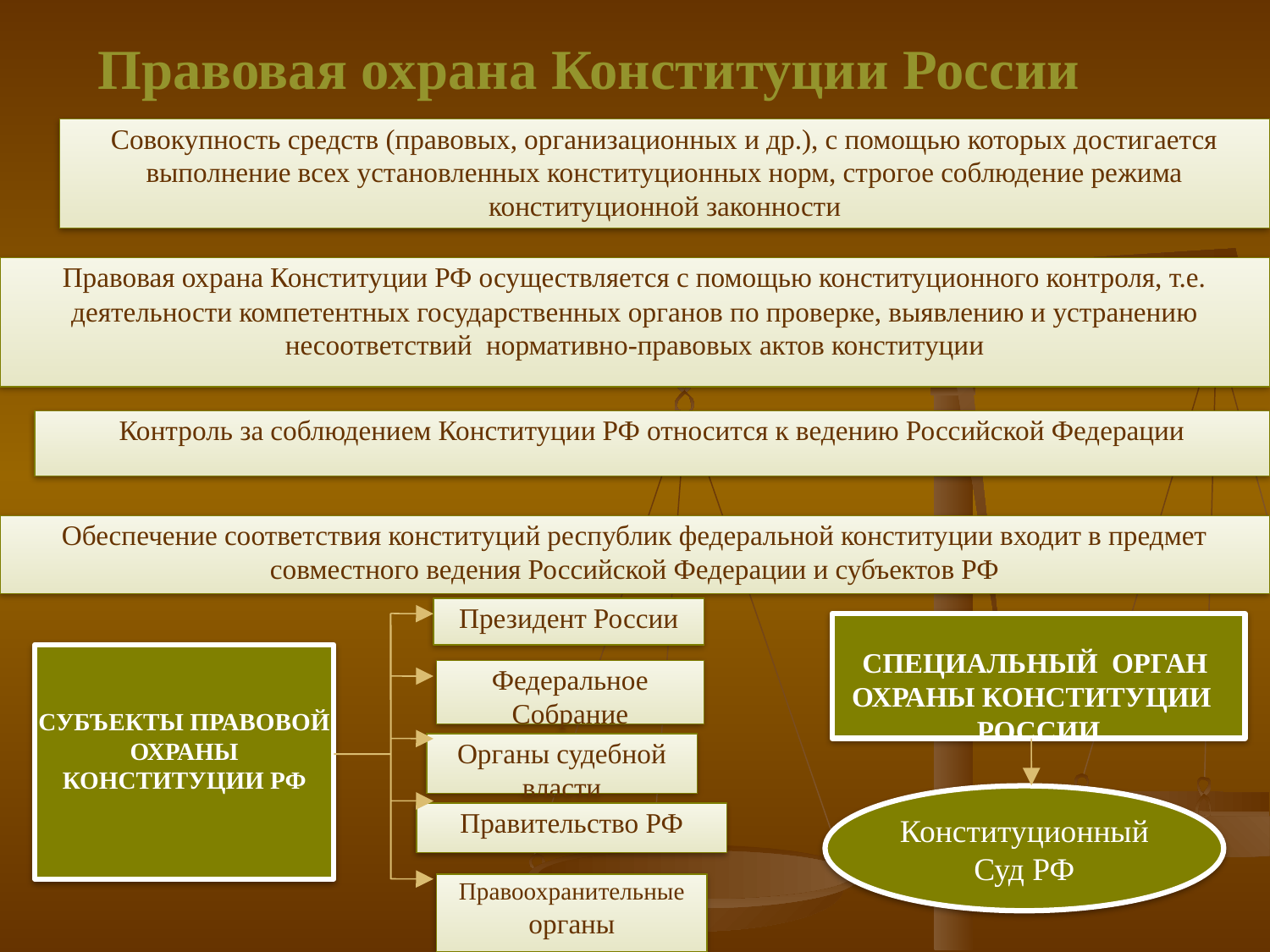

Правовая охрана Конституции России
Совокупность средств (правовых, организационных и др.), с помощью которых достигается выполнение всех установленных конституционных норм, строгое соблюдение режима конституционной законности
Правовая охрана Конституции РФ осуществляется с помощью конституционного контроля, т.е. деятельности компетентных государственных органов по проверке, выявлению и устранению несоответствий  нормативно-правовых актов конституции
Контроль за соблюдением Конституции РФ относится к ведению Российской Федерации
Обеспечение соответствия конституций республик федеральной конституции входит в предмет совместного ведения Российской Федерации и субъектов РФ
Президент России

СПЕЦИАЛЬНЫЙ  ОРГАН  ОХРАНЫ КОНСТИТУЦИИ   РОССИИ

СУБЪЕКТЫ ПРАВОВОЙ ОХРАНЫ
КОНСТИТУЦИИ РФ
Федеральное Собрание

Органы судебной власти

Конституционный
Суд РФ

Правительство РФ
Правоохранительные органы